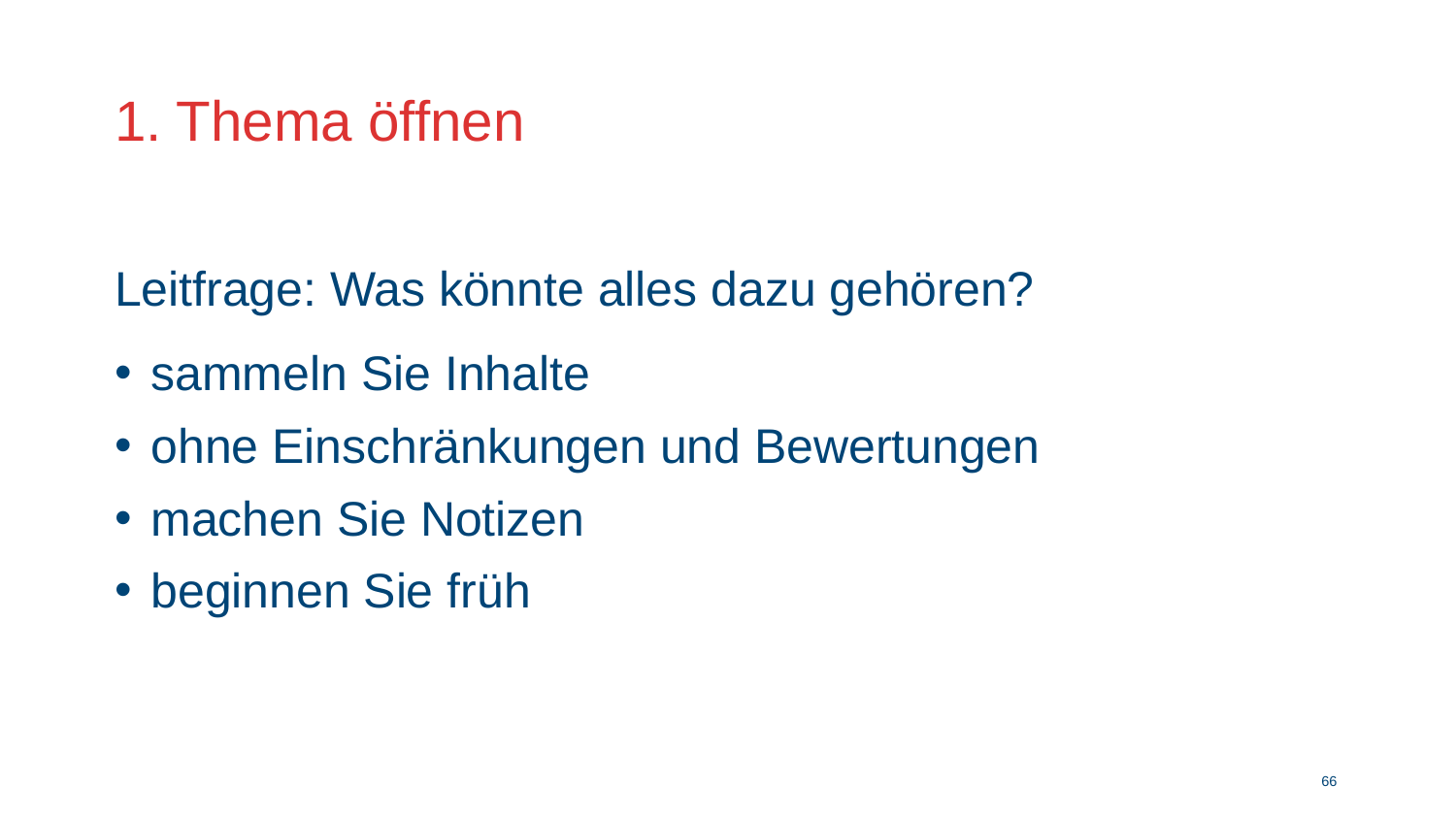

# 1. Thema öffnen
Leitfrage: Was könnte alles dazu gehören?
sammeln Sie Inhalte
ohne Einschränkungen und Bewertungen
machen Sie Notizen
beginnen Sie früh

66